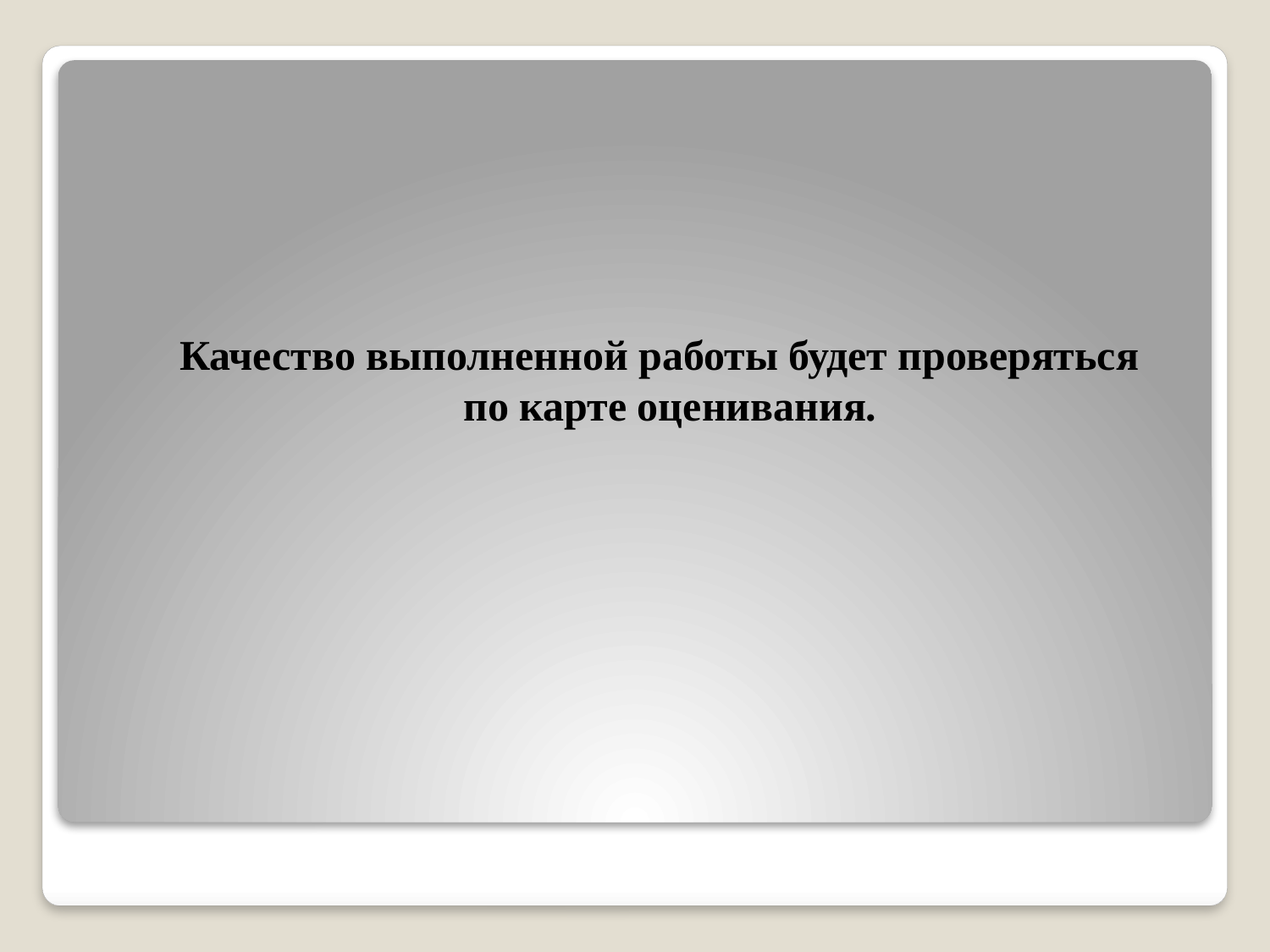

# Качество выполненной работы будет проверяться по карте оценивания.